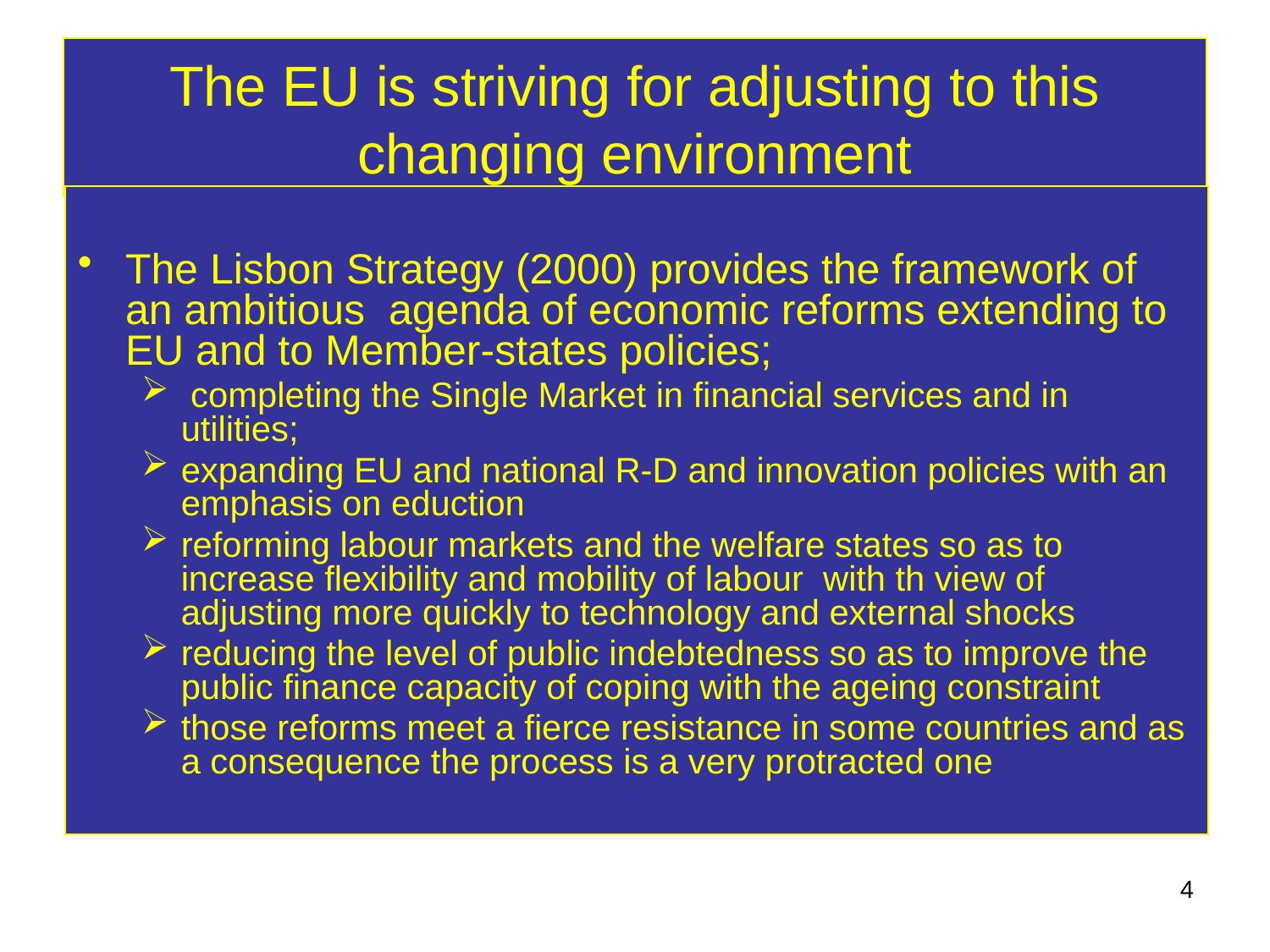

# The EU is striving for adjusting to this changing environment

The Lisbon Strategy (2000) provides the framework of an ambitious  agenda of economic reforms extending to EU and to Member-states policies;
 completing the Single Market in financial services and in utilities;
expanding EU and national R-D and innovation policies with an emphasis on eduction
reforming labour markets and the welfare states so as to increase flexibility and mobility of labour  with th view of adjusting more quickly to technology and external shocks
reducing the level of public indebtedness so as to improve the public finance capacity of coping with the ageing constraint
those reforms meet a fierce resistance in some countries and as a consequence the process is a very protracted one
4